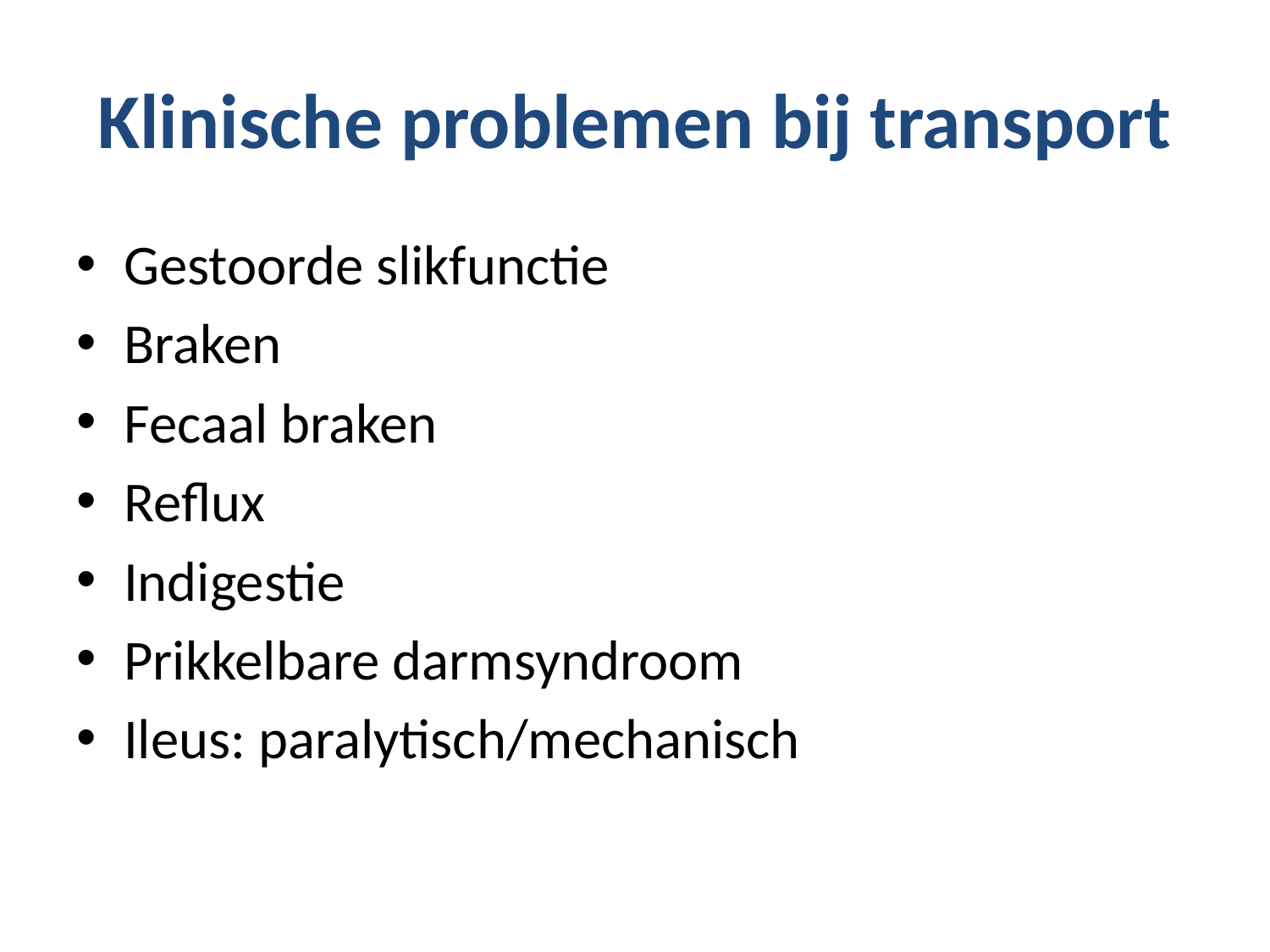

# Klinische problemen bij transport
Gestoorde slikfunctie
Braken
Fecaal braken
Reflux
Indigestie
Prikkelbare darmsyndroom
Ileus: paralytisch/mechanisch